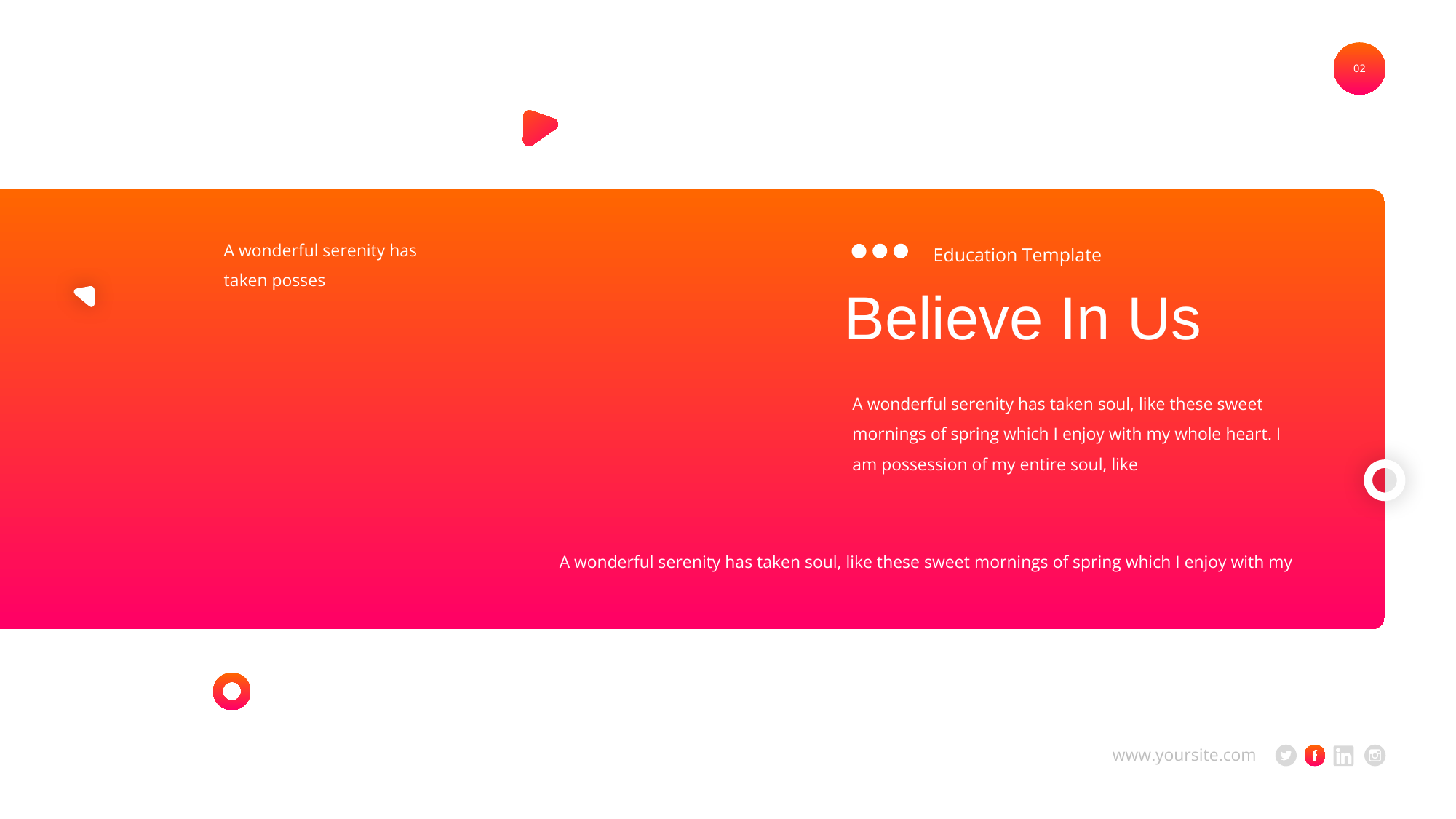

02

A wonderful serenity has taken posses
Education Template

Believe In Us

A wonderful serenity has taken soul, like these sweet mornings of spring which I enjoy with my whole heart. I am possession of my entire soul, like

A wonderful serenity has taken soul, like these sweet mornings of spring which I enjoy with my

www.yoursite.com